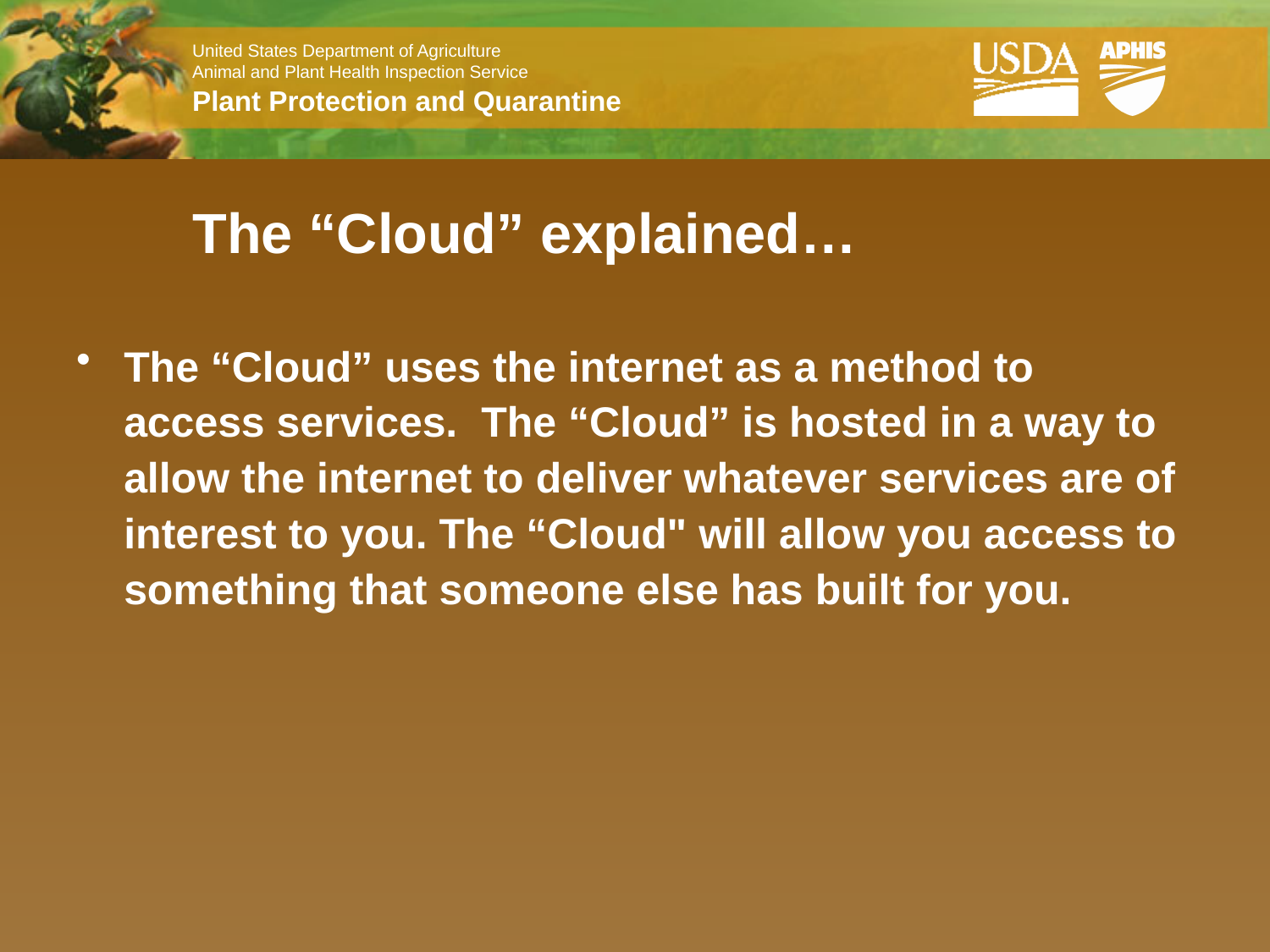

# The “Cloud” explained…
The “Cloud” uses the internet as a method to access services.  The “Cloud” is hosted in a way to allow the internet to deliver whatever services are of interest to you. The “Cloud" will allow you access to something that someone else has built for you.